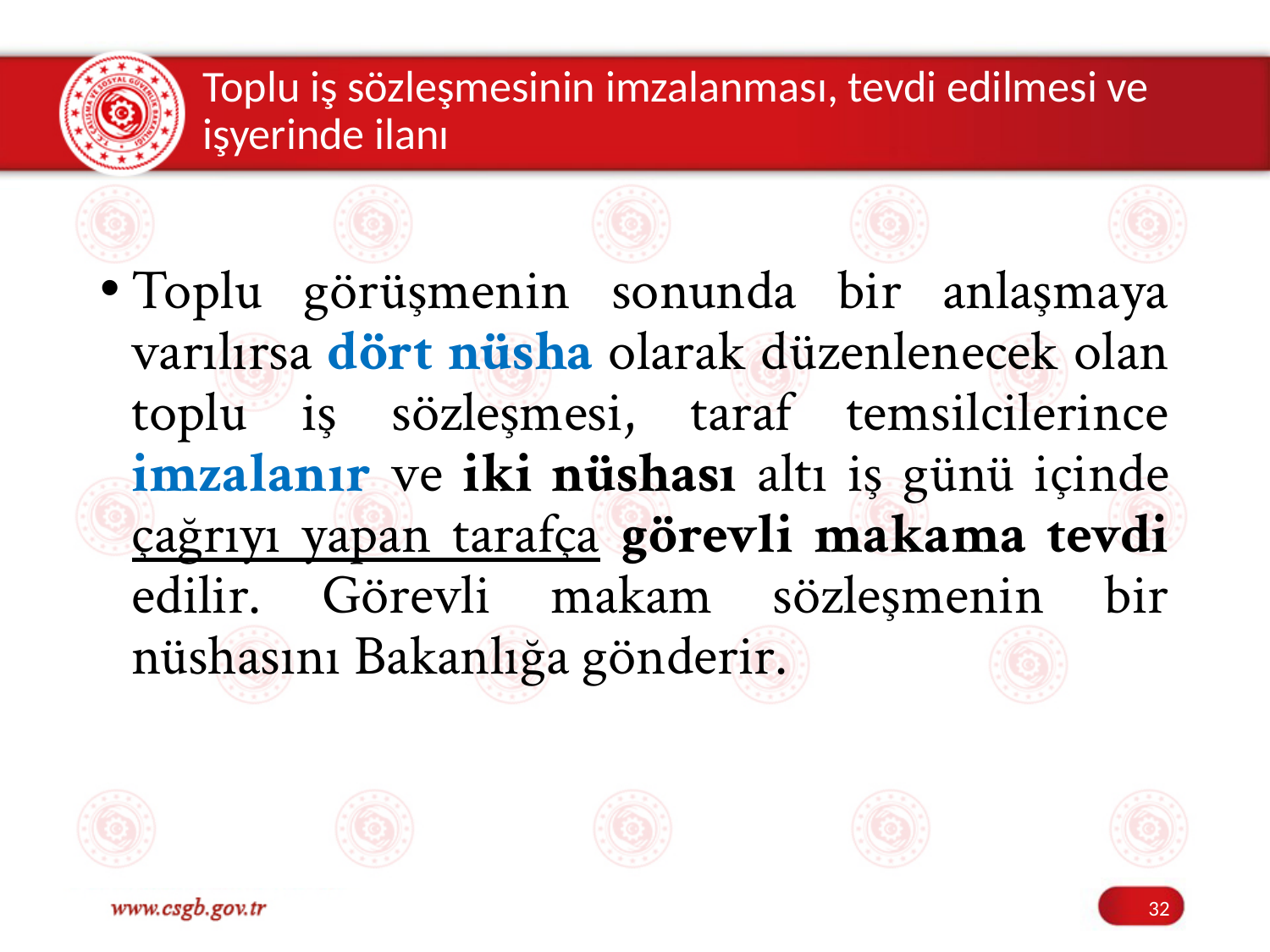

# Toplu iş sözleşmesinin imzalanması, tevdi edilmesi ve işyerinde ilanı
Toplu görüşmenin sonunda bir anlaşmaya varılırsa dört nüsha olarak düzenlenecek olan toplu iş sözleşmesi, taraf temsilcilerince imzalanır ve iki nüshası altı iş günü içinde çağrıyı yapan tarafça görevli makama tevdi edilir. Görevli makam sözleşmenin bir nüshasını Bakanlığa gönderir.

32